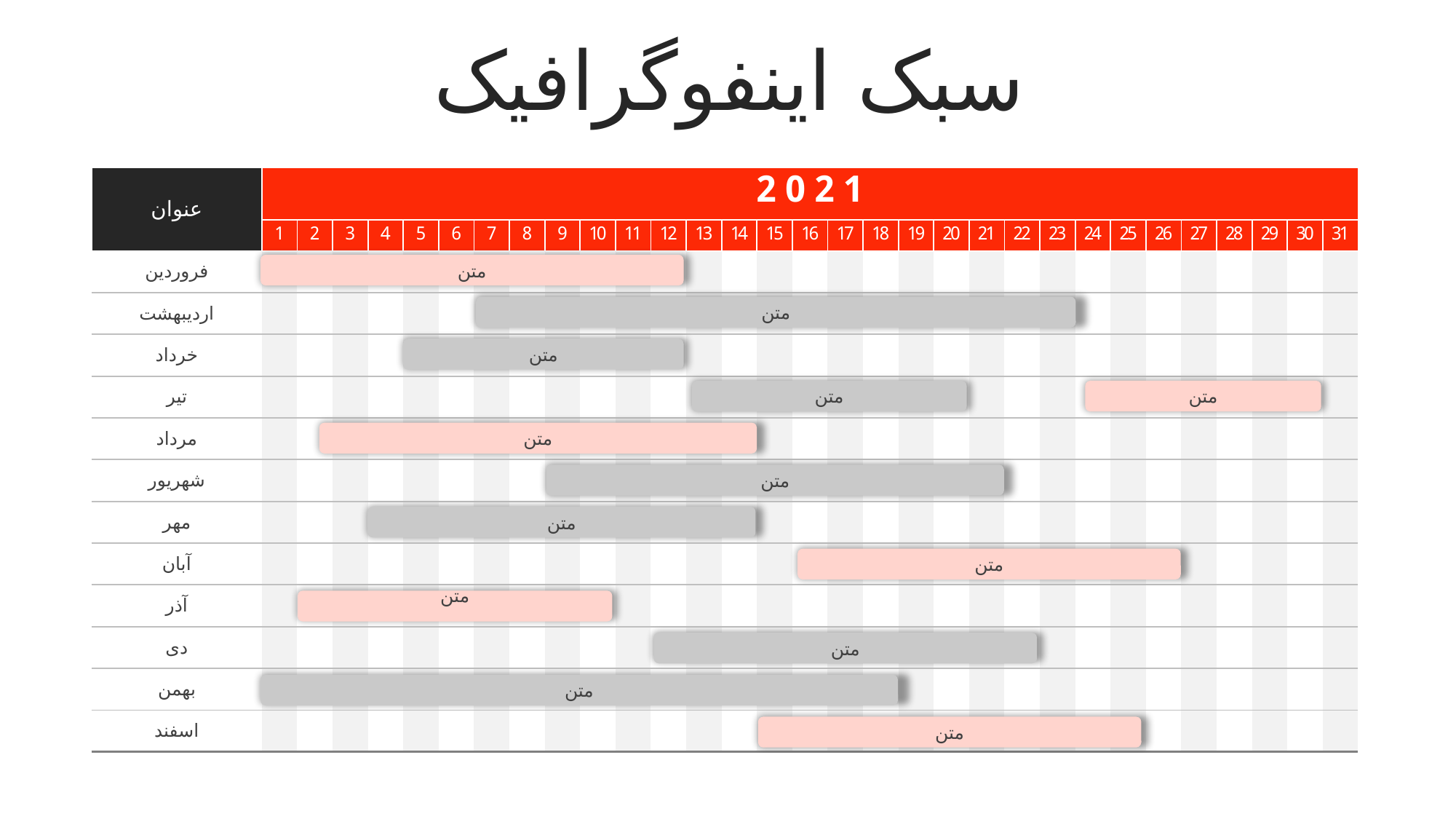

سبک اینفوگرافیک
| عنوان | 2021 |  |  |  |  |  |  |  |  |  |  |  |  |  |  |  |  |  |  |  |  |  |  |  |  |  |  |  |  |  |  |
| --- | --- | --- | --- | --- | --- | --- | --- | --- | --- | --- | --- | --- | --- | --- | --- | --- | --- | --- | --- | --- | --- | --- | --- | --- | --- | --- | --- | --- | --- | --- | --- |
|  | 1 | 2 | 3 | 4 | 5 | 6 | 7 | 8 | 9 | 10 | 11 | 12 | 13 | 14 | 15 | 16 | 17 | 18 | 19 | 20 | 21 | 22 | 23 | 24 | 25 | 26 | 27 | 28 | 29 | 30 | 31 |
| فروردین |  |  |  |  |  |  |  |  |  |  |  |  |  |  |  |  |  |  |  |  |  |  |  |  |  |  |  |  |  |  |  |
| اردیبهشت |  |  |  |  |  |  |  |  |  |  |  |  |  |  |  |  |  |  |  |  |  |  |  |  |  |  |  |  |  |  |  |
| خرداد |  |  |  |  |  |  |  |  |  |  |  |  |  |  |  |  |  |  |  |  |  |  |  |  |  |  |  |  |  |  |  |
| تیر |  |  |  |  |  |  |  |  |  |  |  |  |  |  |  |  |  |  |  |  |  |  |  |  |  |  |  |  |  |  |  |
| مرداد |  |  |  |  |  |  |  |  |  |  |  |  |  |  |  |  |  |  |  |  |  |  |  |  |  |  |  |  |  |  |  |
| شهریور |  |  |  |  |  |  |  |  |  |  |  |  |  |  |  |  |  |  |  |  |  |  |  |  |  |  |  |  |  |  |  |
| مهر |  |  |  |  |  |  |  |  |  |  |  |  |  |  |  |  |  |  |  |  |  |  |  |  |  |  |  |  |  |  |  |
| آبان |  |  |  |  |  |  |  |  |  |  |  |  |  |  |  |  |  |  |  |  |  |  |  |  |  |  |  |  |  |  |  |
| آذر |  |  |  |  |  |  |  |  |  |  |  |  |  |  |  |  |  |  |  |  |  |  |  |  |  |  |  |  |  |  |  |
| دی |  |  |  |  |  |  |  |  |  |  |  |  |  |  |  |  |  |  |  |  |  |  |  |  |  |  |  |  |  |  |  |
| بهمن |  |  |  |  |  |  |  |  |  |  |  |  |  |  |  |  |  |  |  |  |  |  |  |  |  |  |  |  |  |  |  |
| اسفند |  |  |  |  |  |  |  |  |  |  |  |  |  |  |  |  |  |  |  |  |  |  |  |  |  |  |  |  |  |  |  |
متن
متن
متن
متن
متن
متن
متن
متن
متن
متن

متن
متن
متن